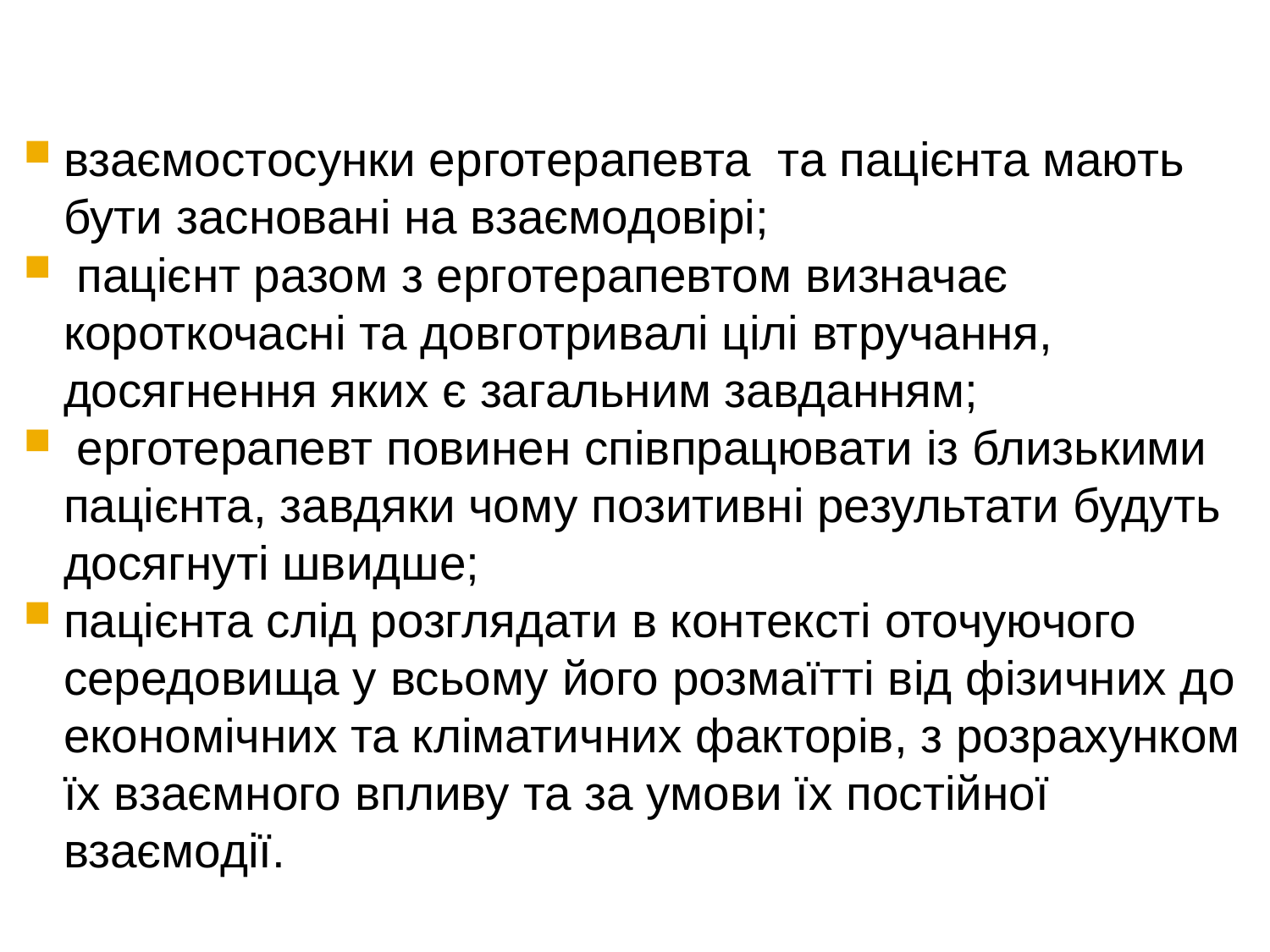

взаємостосунки ерготерапевта  та пацієнта мають бути засновані на взаємодовірі;
 пацієнт разом з ерготерапевтом визначає короткочасні та довготривалі цілі втручання, досягнення яких є загальним завданням;
 ерготерапевт повинен співпрацювати із близькими пацієнта, завдяки чому позитивні результати будуть досягнуті швидше;
пацієнта слід розглядати в контексті оточуючого середовища у всьому його розмаїтті від фізичних до економічних та кліматичних факторів, з розрахунком їх взаємного впливу та за умови їх постійної взаємодії.